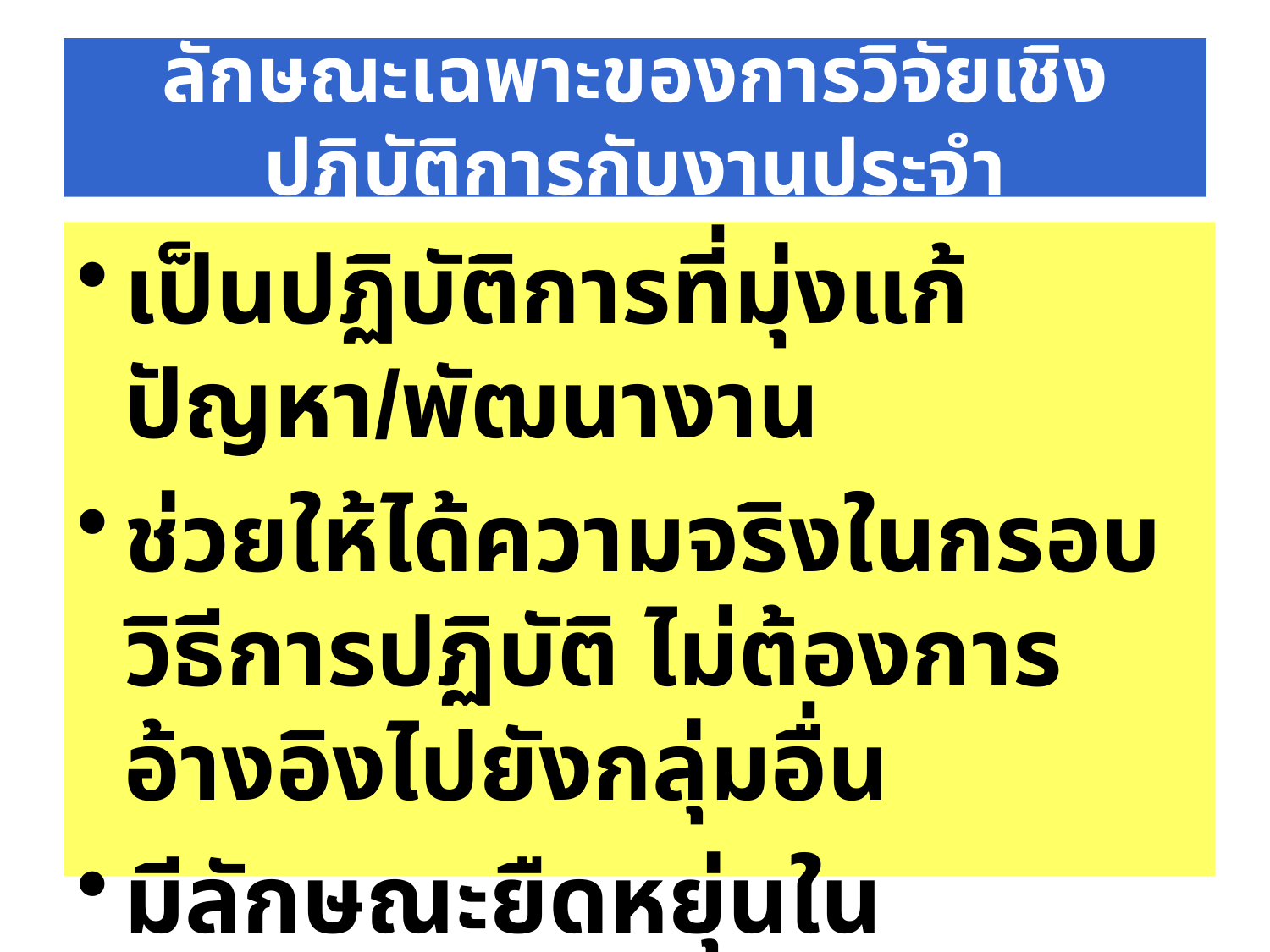

# ลักษณะเฉพาะของการวิจัยเชิงปฏิบัติการกับงานประจำ
เป็นปฏิบัติการที่มุ่งแก้ปัญหา/พัฒนางาน
ช่วยให้ได้ความจริงในกรอบวิธีการปฏิบัติ ไม่ต้องการอ้างอิงไปยังกลุ่มอื่น
มีลักษณะยืดหยุ่นในกิจกรรมการปฏิบัติ